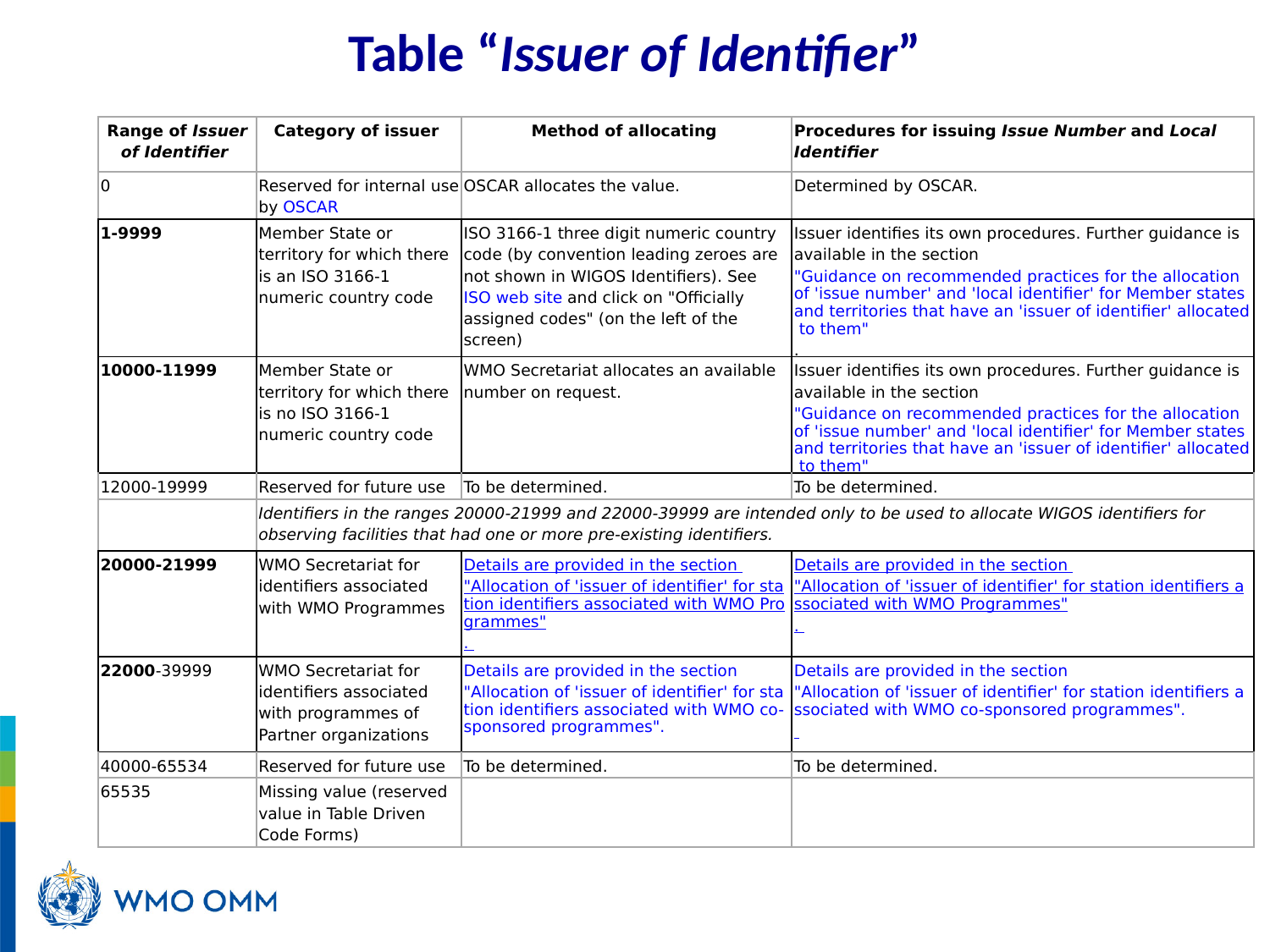

# Table “Issuer of Identifier”
| Range of Issuer of Identifier | Category of issuer | Method of allocating | Procedures for issuing Issue Number and Local Identifier |
| --- | --- | --- | --- |
| 0 | Reserved for internal use by OSCAR | OSCAR allocates the value. | Determined by OSCAR. |
| 1-9999 | Member State or territory for which there is an ISO 3166-1 numeric country code | ISO 3166-1 three digit numeric country code (by convention leading zeroes are not shown in WIGOS Identifiers). See ISO web site and click on "Officially assigned codes" (on the left of the screen) | Issuer identifies its own procedures. Further guidance is available in the section "Guidance on recommended practices for the allocation of 'issue number' and 'local identifier' for Member states and territories that have an 'issuer of identifier' allocated to them". |
| 10000-11999 | Member State or territory for which there is no ISO 3166-1 numeric country code | WMO Secretariat allocates an available number on request. | Issuer identifies its own procedures. Further guidance is available in the section "Guidance on recommended practices for the allocation of 'issue number' and 'local identifier' for Member states and territories that have an 'issuer of identifier' allocated to them". |
| 12000-19999 | Reserved for future use | To be determined. | To be determined. |
|  | Identifiers in the ranges 20000-21999 and 22000-39999 are intended only to be used to allocate WIGOS identifiers for observing facilities that had one or more pre-existing identifiers. |  |  |
| 20000-21999 | WMO Secretariat for identifiers associated with WMO Programmes | Details are provided in the section "Allocation of 'issuer of identifier' for station identifiers associated with WMO Programmes". | Details are provided in the section "Allocation of 'issuer of identifier' for station identifiers associated with WMO Programmes". |
| 22000-39999 | WMO Secretariat for identifiers associated with programmes of Partner organizations | Details are provided in the section "Allocation of 'issuer of identifier' for station identifiers associated with WMO co-sponsored programmes". | Details are provided in the section "Allocation of 'issuer of identifier' for station identifiers associated with WMO co-sponsored programmes". |
| 40000-65534 | Reserved for future use | To be determined. | To be determined. |
| 65535 | Missing value (reserved value in Table Driven Code Forms) |  |  |